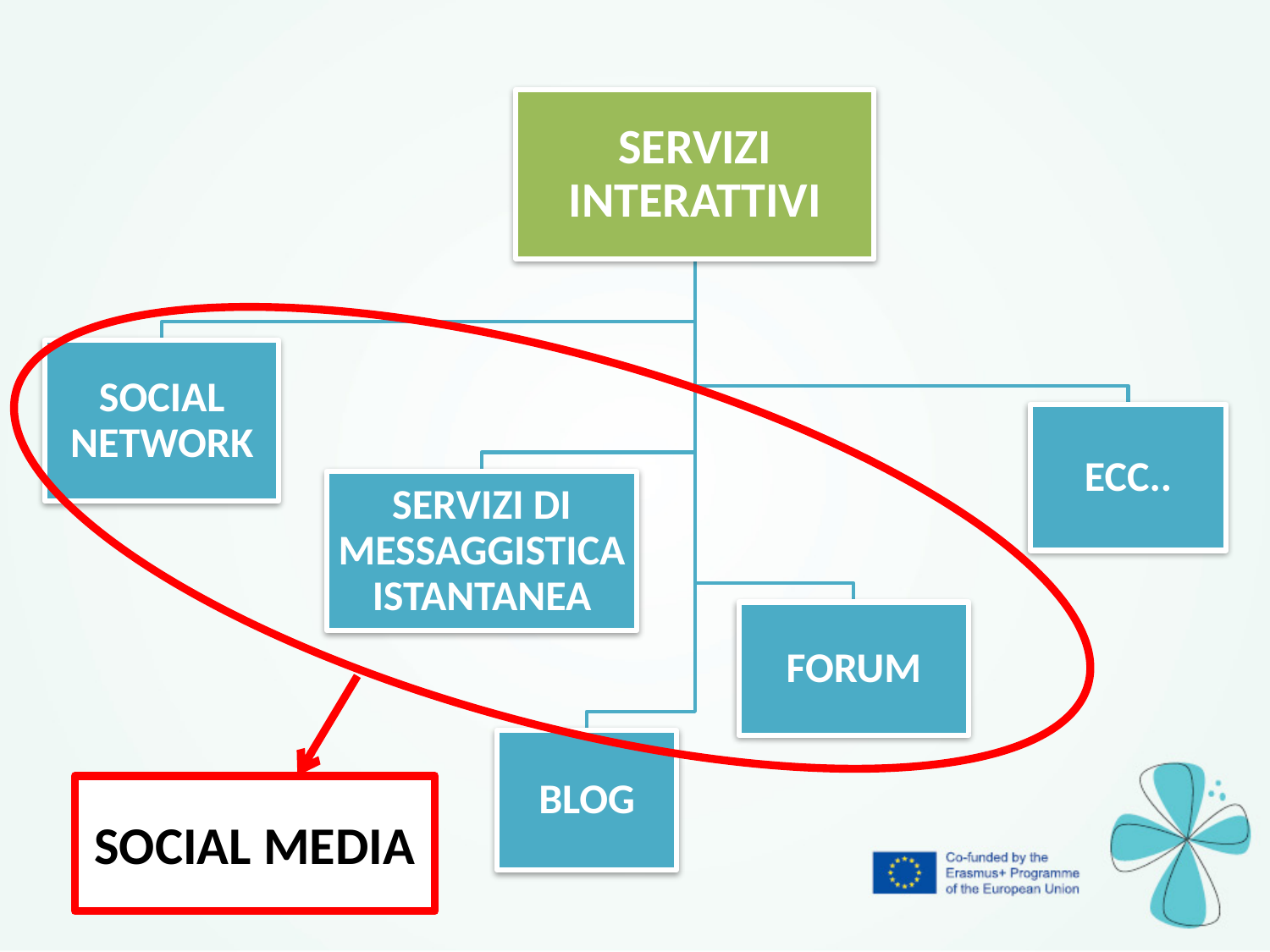

SERVIZI INTERATTIVI
SOCIAL NETWORK
BLOG
FORUM
SERVIZI DI MESSAGGISTICA ISTANTANEA
ECC..

SOCIAL MEDIA